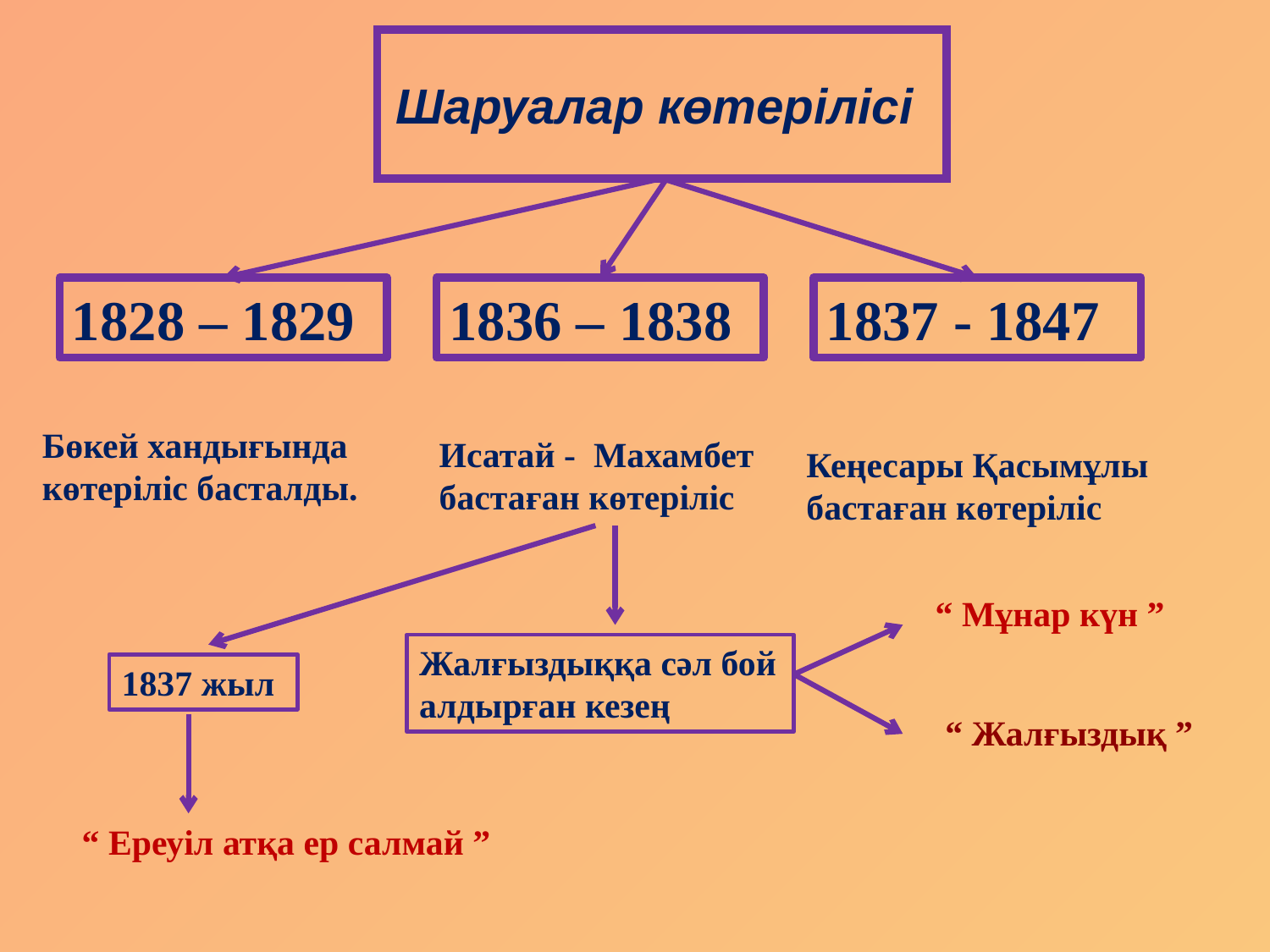

# Шаруалар көтерілісі
1828 – 1829
1836 – 1838
1837 - 1847
Бөкей хандығында
көтеріліс басталды.
Исатай -  Махамбет бастаған көтеріліс
Кеңесары Қасымұлы бастаған көтеріліс
“ Мұнар күн ”
Жалғыздыққа сәл бой алдырған кезең
1837 жыл
“ Жалғыздық ”
“ Ереуіл атқа ер салмай ”